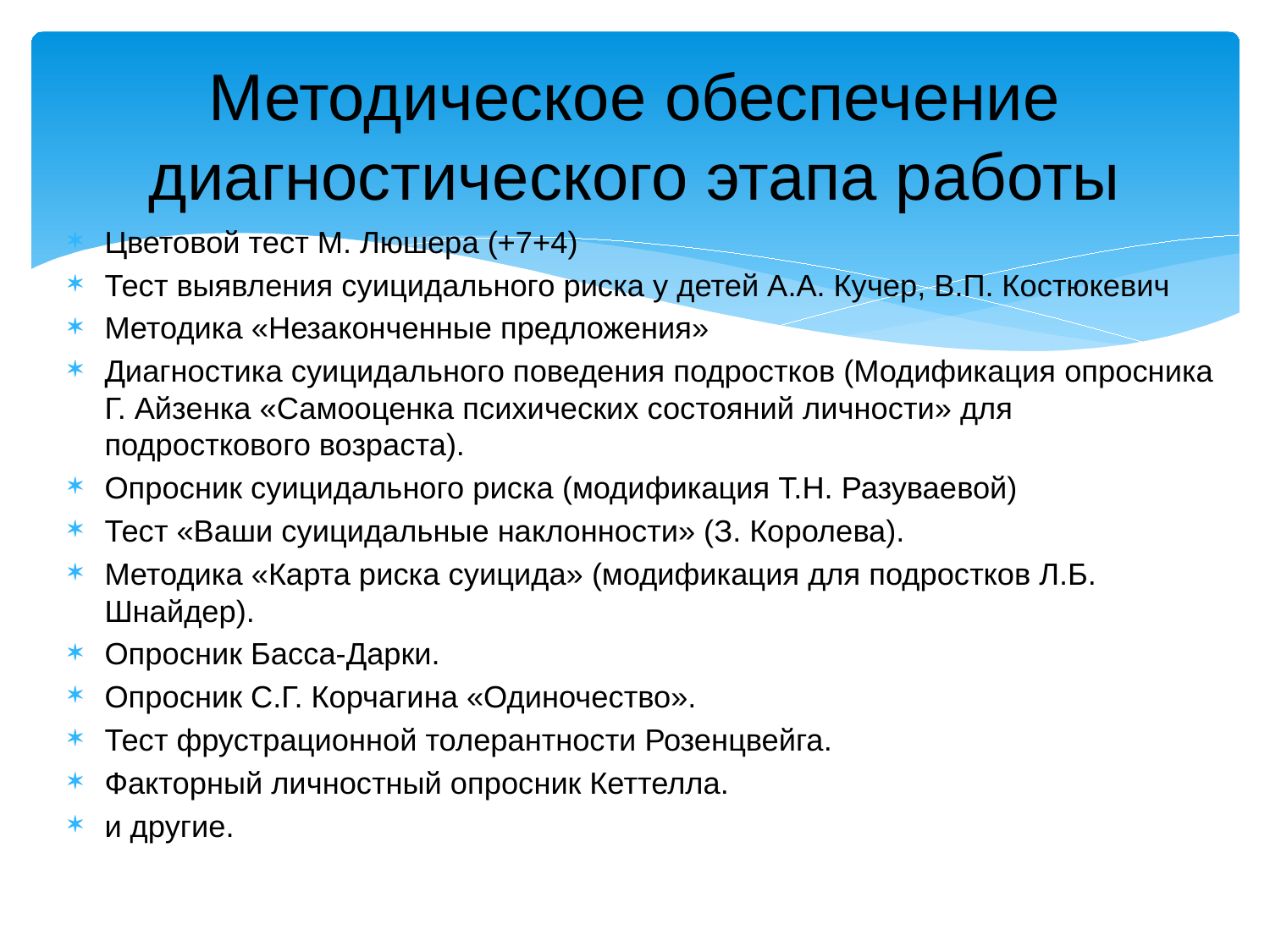

# Методическое обеспечение диагностического этапа работы
Цветовой тест М. Люшера (+7+4)
Тест выявления суицидального риска у детей А.А. Кучер, В.П. Костюкевич
Методика «Незаконченные предложения»
Диагностика суицидального поведения подростков (Модификация опросника Г. Айзенка «Самооценка психических состояний личности» для подросткового возраста).
Опросник суицидального риска (модификация Т.Н. Разуваевой)
Тест «Ваши суицидальные наклонности» (З. Королева).
Методика «Карта риска суицида» (модификация для подростков Л.Б. Шнайдер).
Опросник Басса-Дарки.
Опросник С.Г. Корчагина «Одиночество».
Тест фрустрационной толерантности Розенцвейга.
Факторный личностный опросник Кеттелла.
и другие.